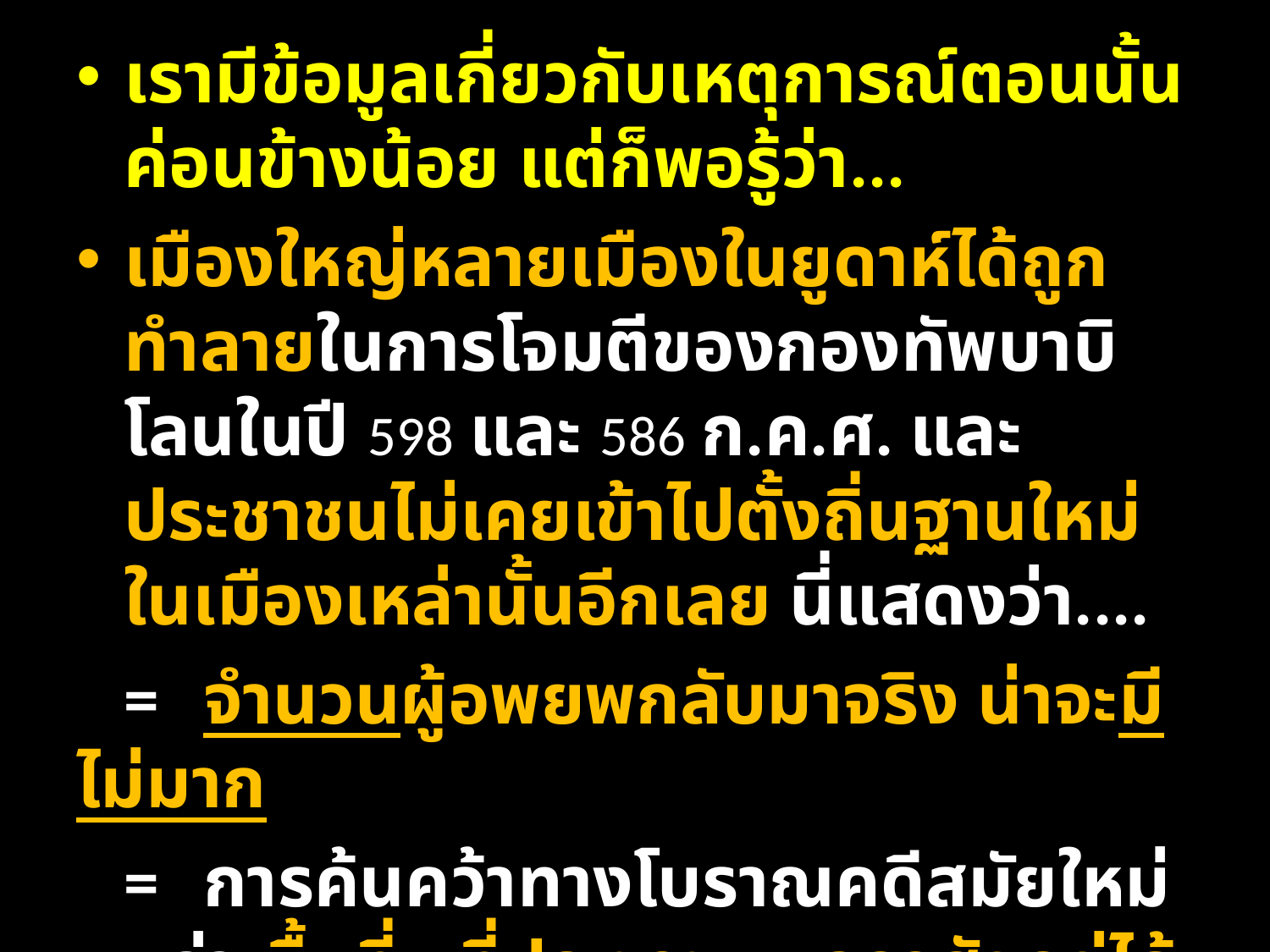

เรามีข้อมูลเกี่ยวกับเหตุการณ์ตอนนั้นค่อนข้างน้อย แต่ก็พอรู้ว่า...
เมืองใหญ่หลายเมืองในยูดาห์ได้ถูกทำลายในการโจมตีของกองทัพบาบิโลนในปี 598 และ 586 ก.ค.ศ. และประชาชนไม่เคยเข้าไปตั้งถิ่นฐานใหม่ในเมืองเหล่านั้นอีกเลย นี่แสดงว่า....
   =	จำนวนผู้อพยพกลับมาจริง น่าจะมีไม่มาก
   =	การค้นคว้าทางโบราณคดีสมัยใหม่พบว่า พื้นที่ 	ที่ประชาชนพออาศัยอยู่ได้ ค่อนข้างน้อยกว่า	ช่วงเวลาก่อนการเนรเทศ